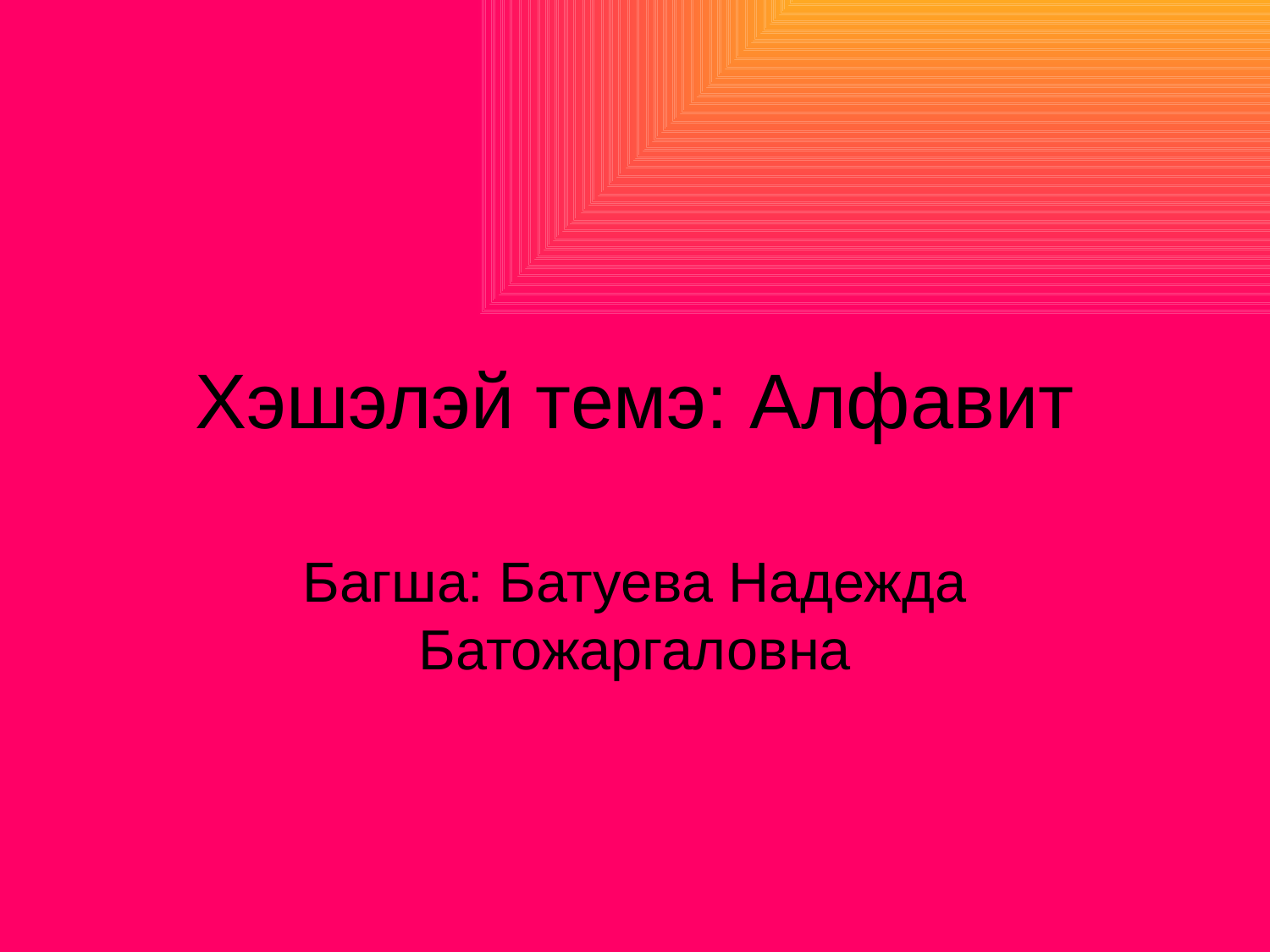

# Хэшэлэй темэ: Алфавит
Багша: Батуева Надежда Батожаргаловна